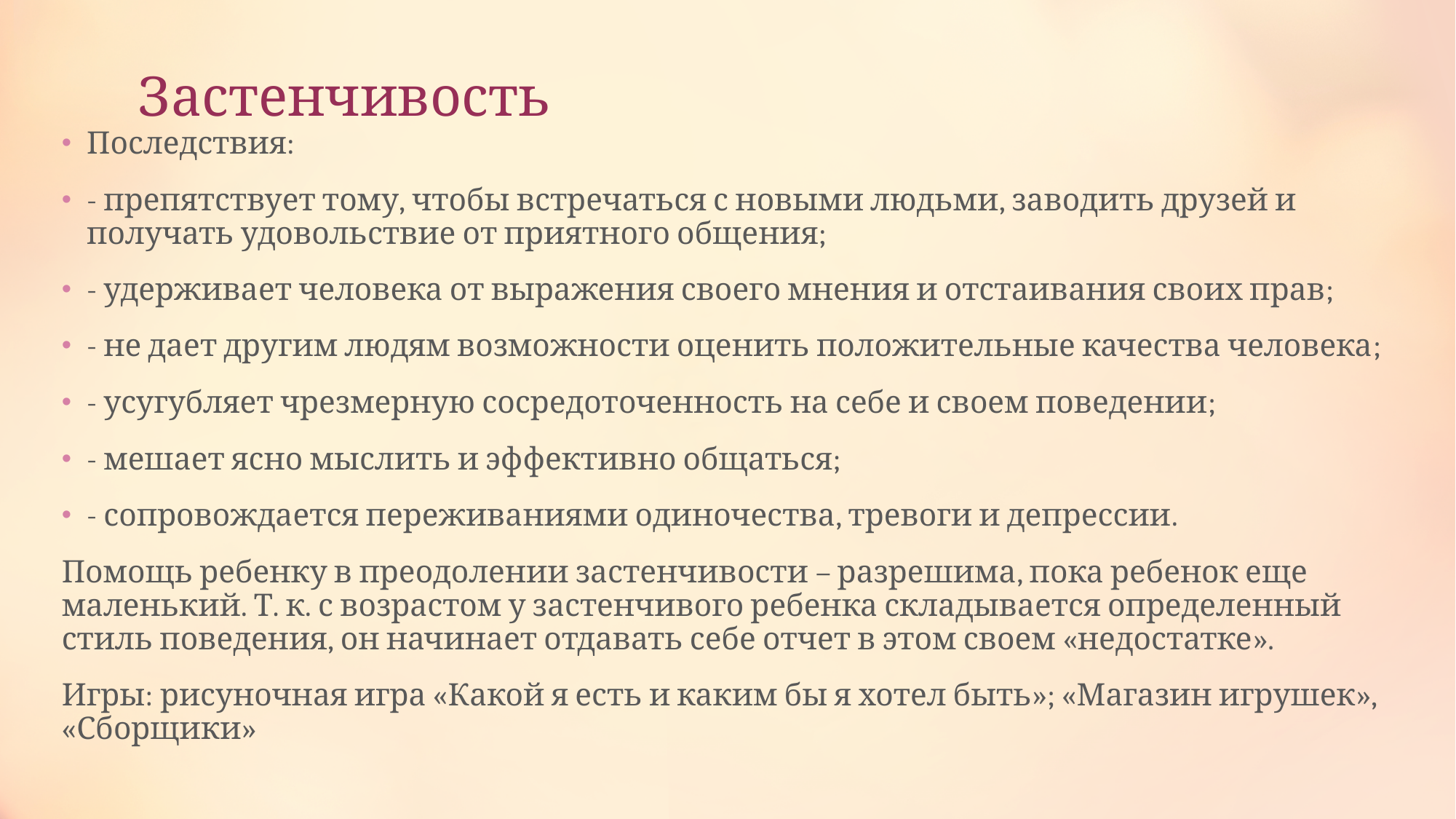

# Застенчивость
Последствия:
- препятствует тому, чтобы встречаться с новыми людьми, заводить друзей и получать удовольствие от приятного общения;
- удерживает человека от выражения своего мнения и отстаивания своих прав;
- не дает другим людям возможности оценить положительные качества человека;
- усугубляет чрезмерную сосредоточенность на себе и своем поведении;
- мешает ясно мыслить и эффективно общаться;
- сопровождается переживаниями одиночества, тревоги и депрессии.
Помощь ребенку в преодолении застенчивости – разрешима, пока ребенок еще маленький. Т. к. с возрастом у застенчивого ребенка складывается определенный стиль поведения, он начинает отдавать себе отчет в этом своем «недостатке».
Игры: рисуночная игра «Какой я есть и каким бы я хотел быть»; «Магазин игрушек», «Сборщики»